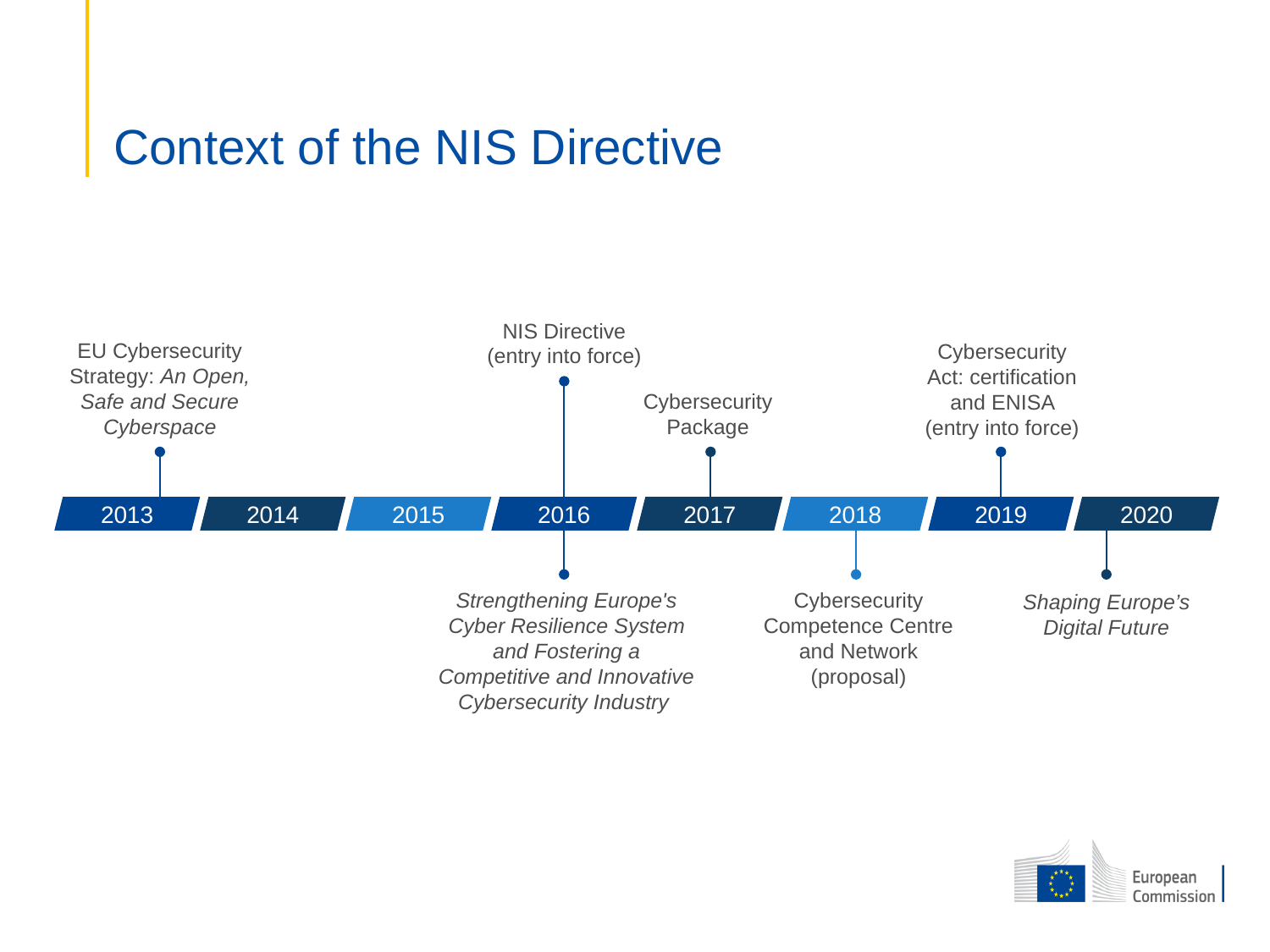

# Context of the NIS Directive
NIS Directive (entry into force)
EU Cybersecurity Strategy: An Open, Safe and Secure Cyberspace
Cybersecurity Act: certification and ENISA (entry into force)
Cybersecurity
Package
2020
2013
2014
2015
2016
2017
2018
2019
Strengthening Europe's Cyber Resilience System and Fostering a Competitive and Innovative Cybersecurity Industry
Cybersecurity Competence Centre and Network (proposal)
Shaping Europe’s Digital Future